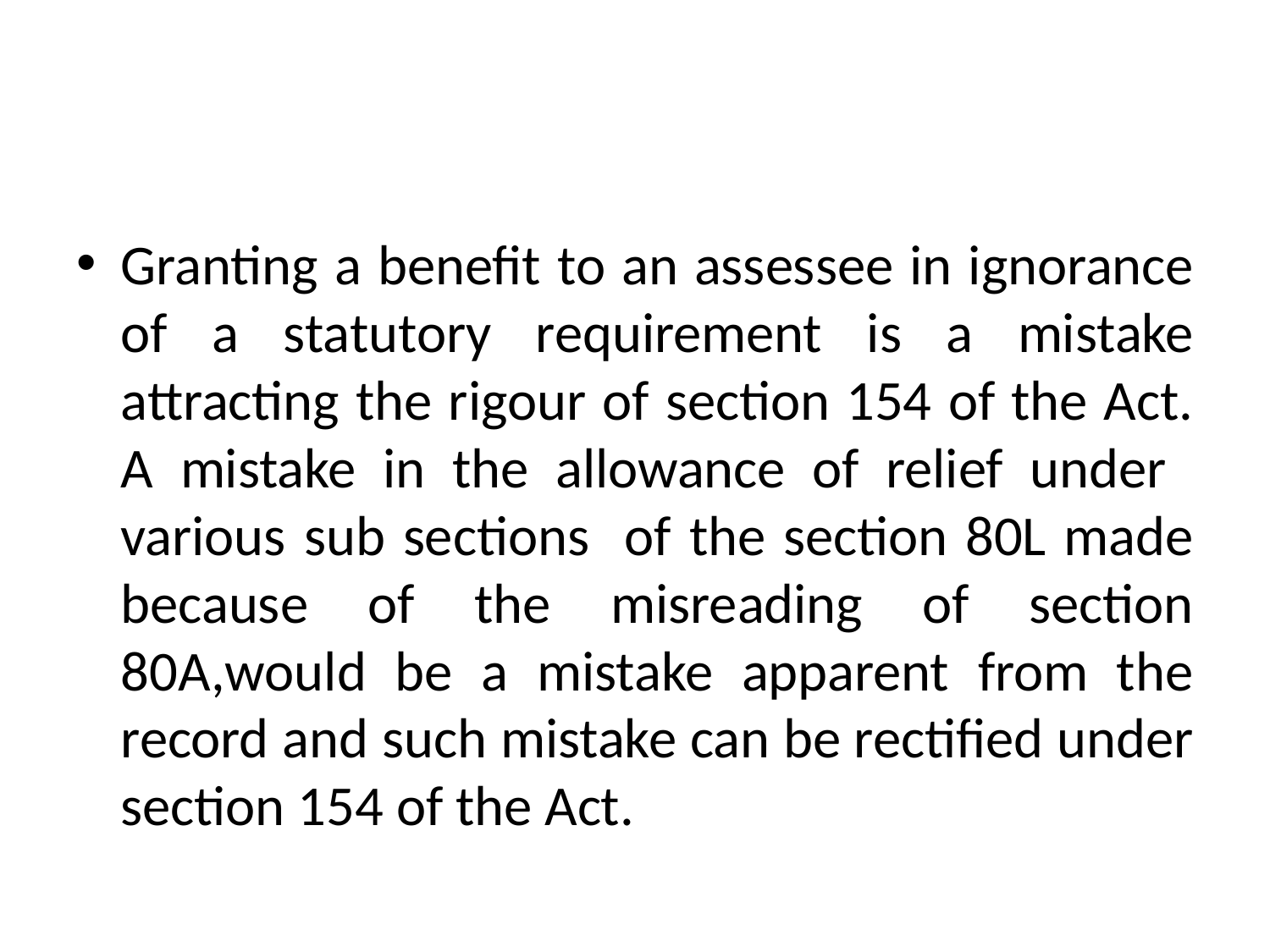

#
Granting a benefit to an assessee in ignorance of a statutory requirement is a mistake attracting the rigour of section 154 of the Act. A mistake in the allowance of relief under  various sub sections  of the section 80L made because of the misreading of section 80A,would be a mistake apparent from the record and such mistake can be rectified under section 154 of the Act.